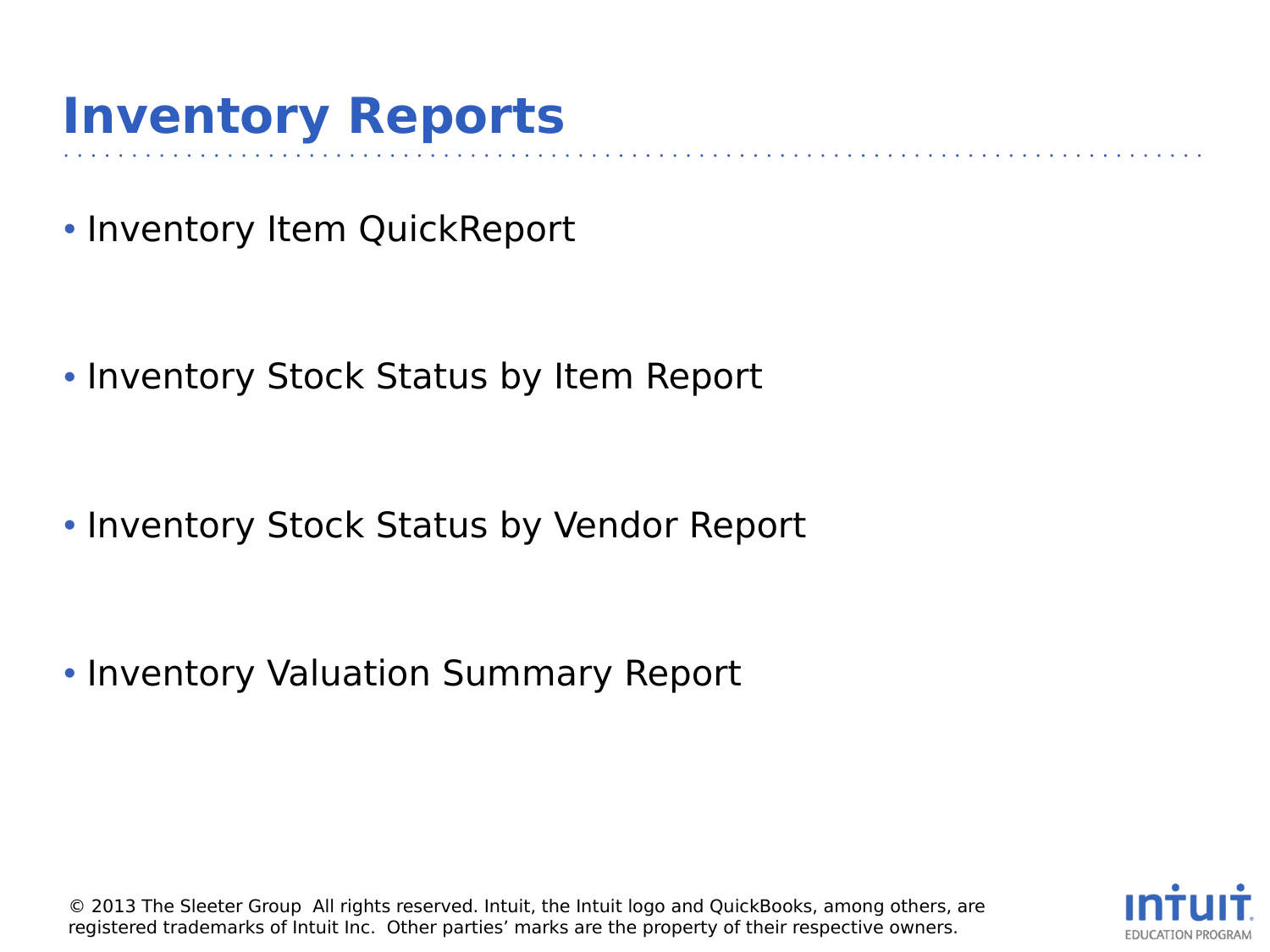

# Inventory Reports
Inventory Item QuickReport

Inventory Stock Status by Item Report

Inventory Stock Status by Vendor Report

Inventory Valuation Summary Report